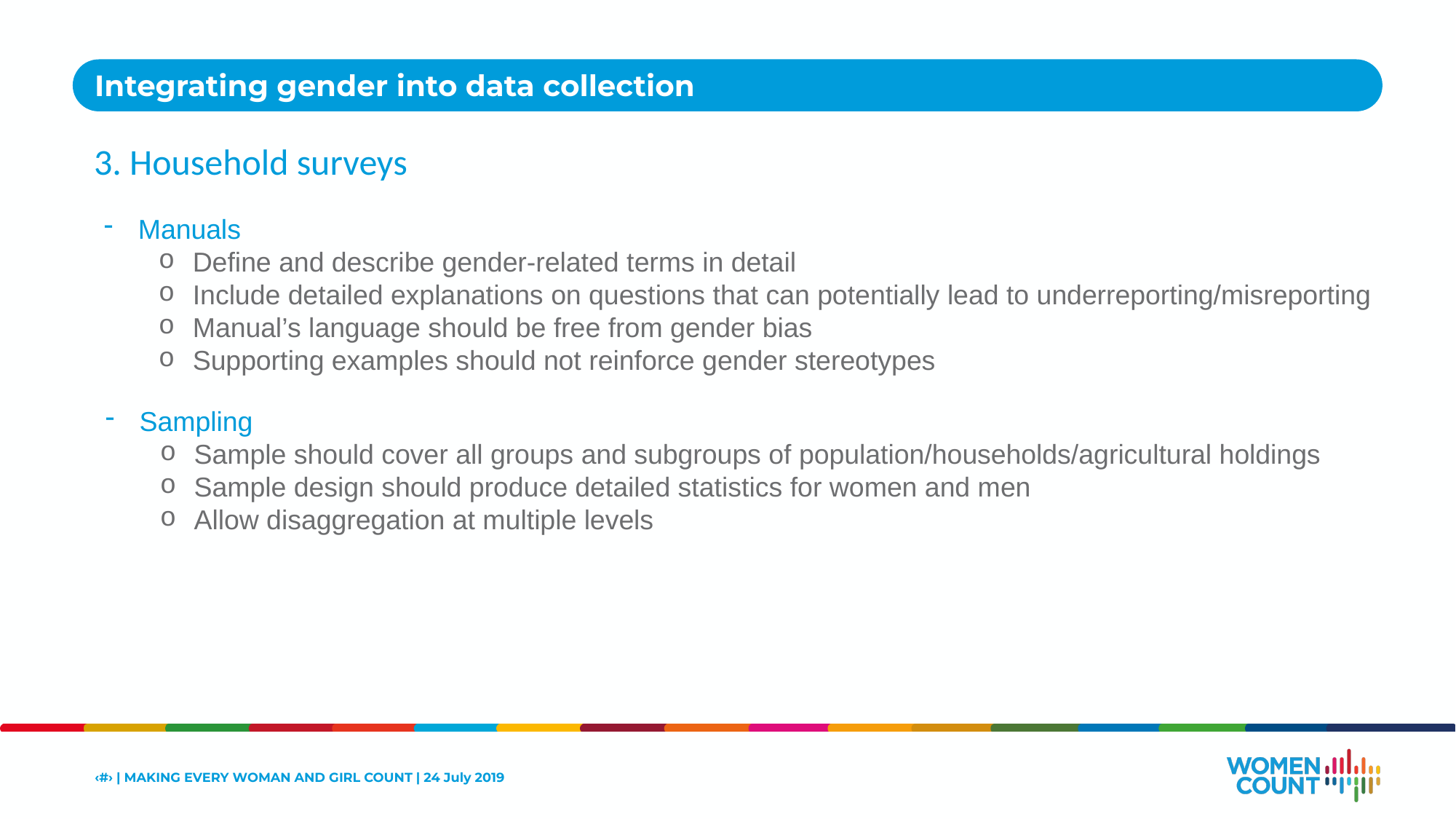

Integrating gender into data collection

3. Household surveys
Manuals
Define and describe gender-related terms in detail
Include detailed explanations on questions that can potentially lead to underreporting/misreporting
Manual’s language should be free from gender bias
Supporting examples should not reinforce gender stereotypes

Sampling
Sample should cover all groups and subgroups of population/households/agricultural holdings
Sample design should produce detailed statistics for women and men
Allow disaggregation at multiple levels
‹#› | MAKING EVERY WOMAN AND GIRL COUNT | 24 July 2019